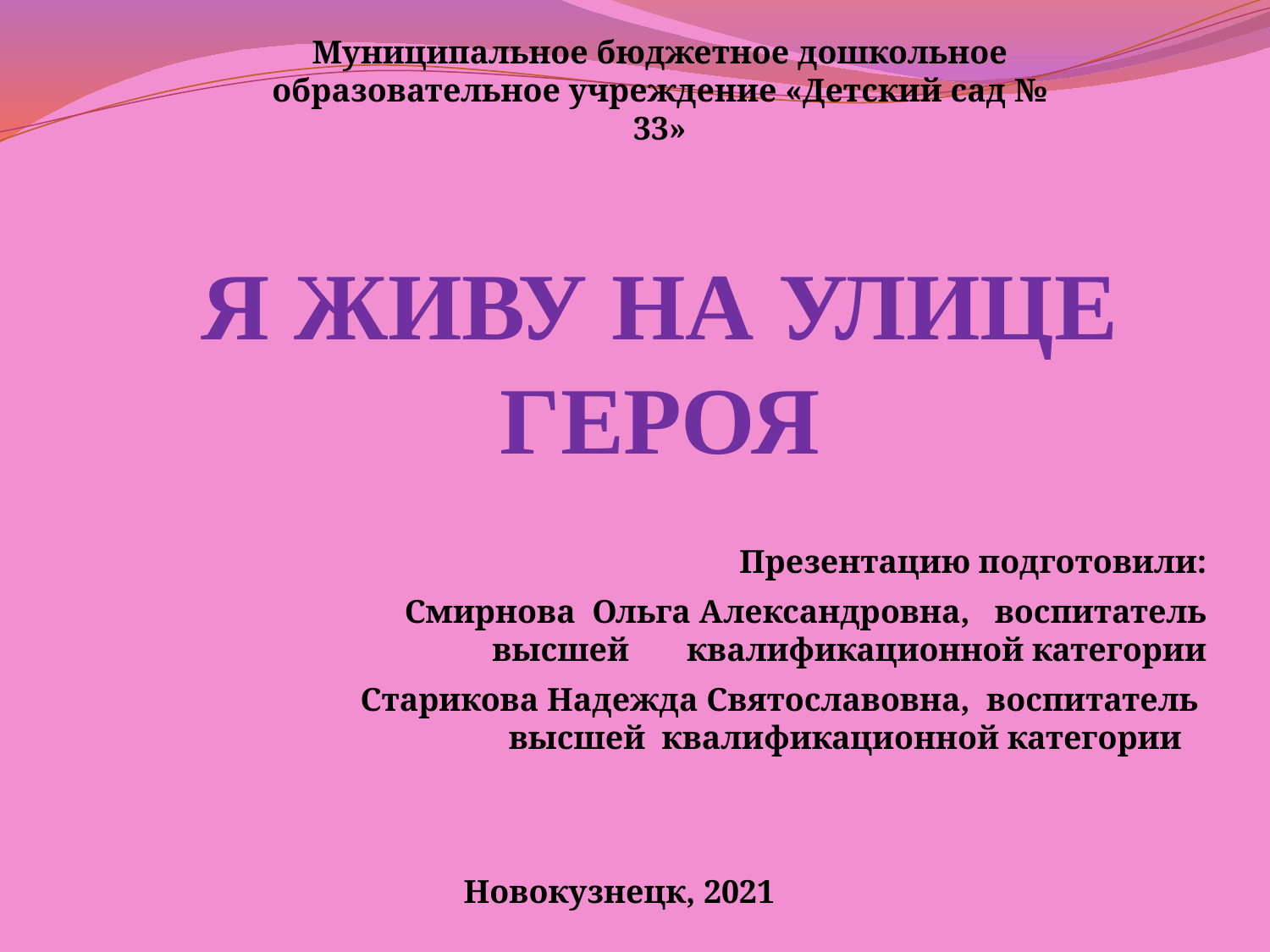

Муниципальное бюджетное дошкольное образовательное учреждение «Детский сад № 33»
Я живу на улице героя
Презентацию подготовили:
 Смирнова  Ольга Александровна,   воспитатель высшей       квалификационной категории
Старикова Надежда Святославовна,  воспитатель  высшей  квалификационной категории

Новокузнецк, 2021